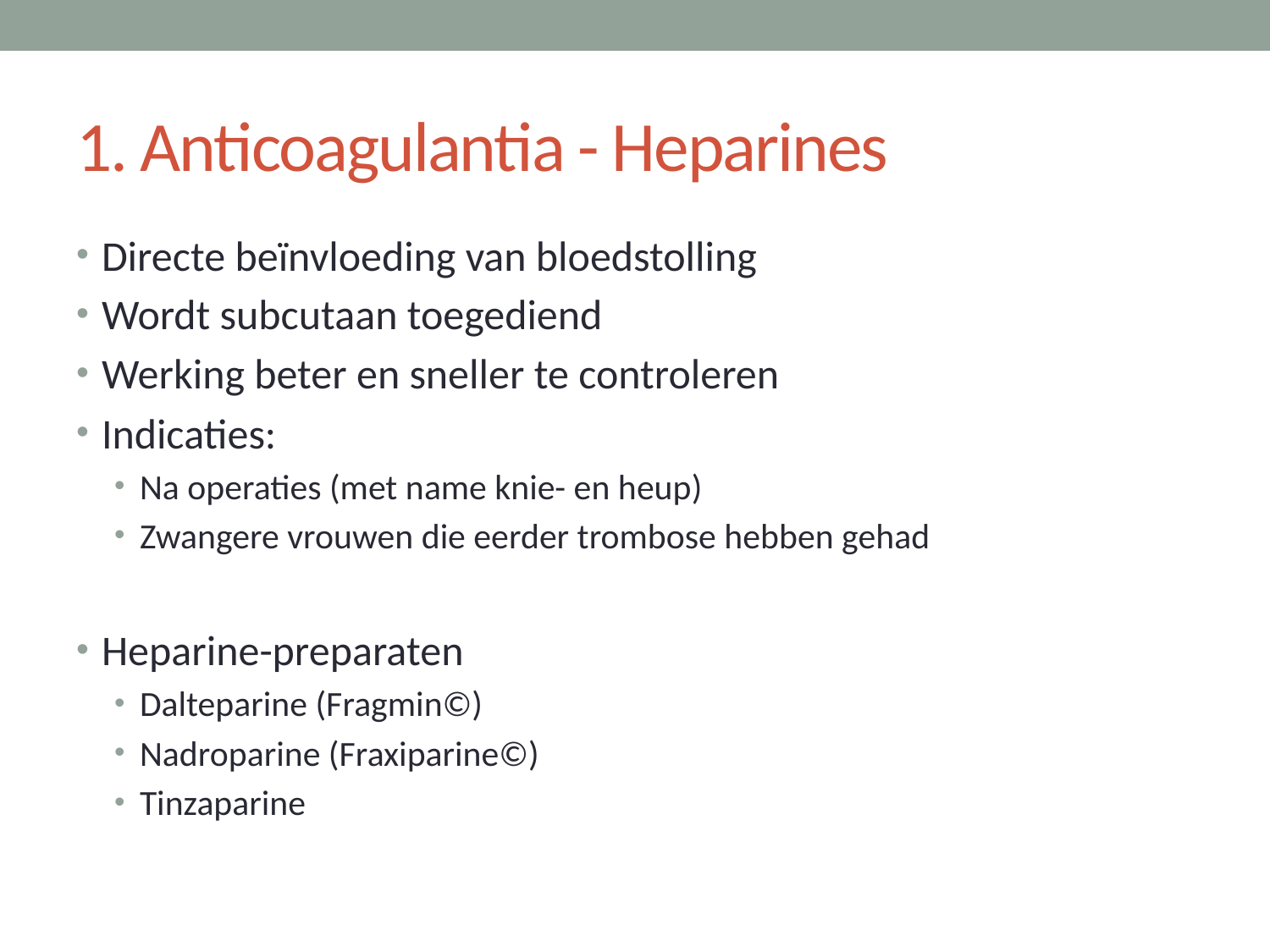

# 1. Anticoagulantia - Heparines
Directe beïnvloeding van bloedstolling
Wordt subcutaan toegediend
Werking beter en sneller te controleren
Indicaties:
Na operaties (met name knie- en heup)
Zwangere vrouwen die eerder trombose hebben gehad

Heparine-preparaten
Dalteparine (Fragmin©)
Nadroparine (Fraxiparine©)
Tinzaparine